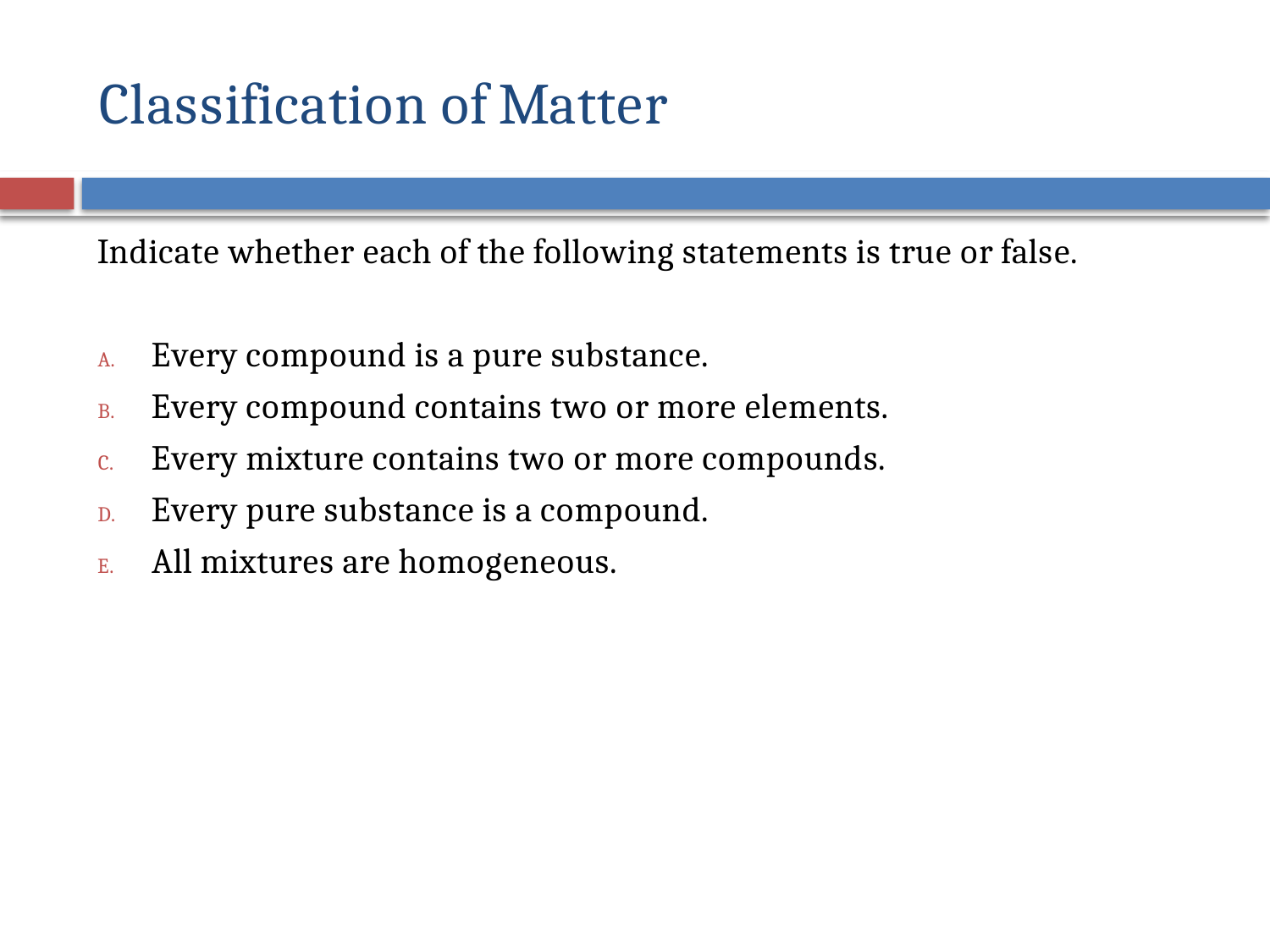

# Classification of Matter
Indicate whether each of the following statements is true or false.

Every compound is a pure substance.
Every compound contains two or more elements.
Every mixture contains two or more compounds.
Every pure substance is a compound.
All mixtures are homogeneous.